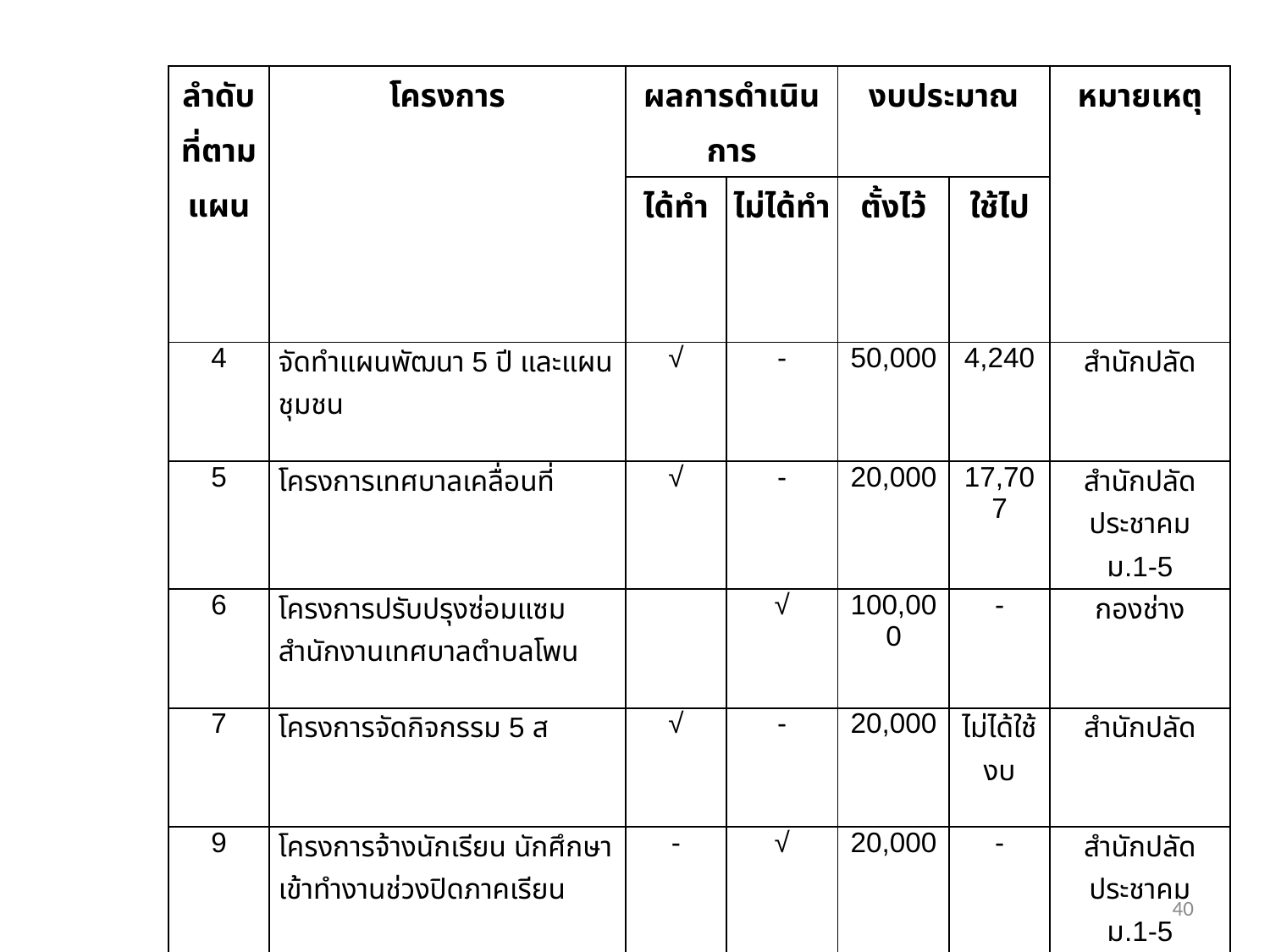

| ลำดับที่ตามแผน | โครงการ | ผลการดำเนินการ |  | งบประมาณ |  | หมายเหตุ |
| --- | --- | --- | --- | --- | --- | --- |
|  |  | ได้ทำ | ไม่ได้ทำ | ตั้งไว้ | ใช้ไป |  |
| 4 | จัดทำแผนพัฒนา 5 ปี และแผนชุมชน | √ | - | 50,000 | 4,240 | สำนักปลัด |
| 5 | โครงการเทศบาลเคลื่อนที่ | √ | - | 20,000 | 17,707 | สำนักปลัด ประชาคม ม.1-5 |
| 6 | โครงการปรับปรุงซ่อมแซมสำนักงานเทศบาลตำบลโพน |  | √ | 100,000 | - | กองช่าง |
| 7 | โครงการจัดกิจกรรม 5 ส | √ | - | 20,000 | ไม่ได้ใช้งบ | สำนักปลัด |
| 9 | โครงการจ้างนักเรียน นักศึกษาเข้าทำงานช่วงปิดภาคเรียน | - | √ | 20,000 | - | สำนักปลัด ประชาคม ม.1-5 |
40